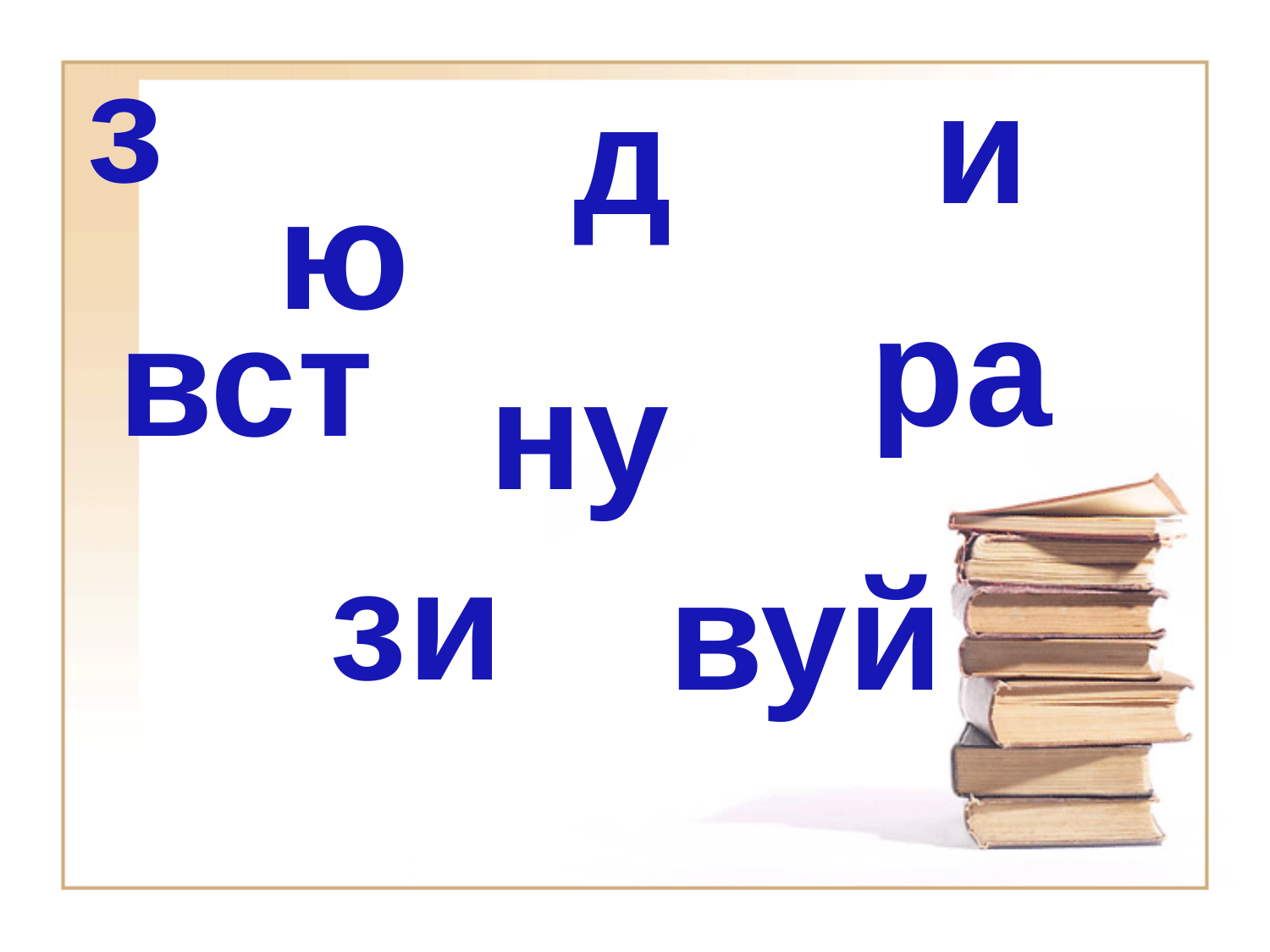

з
и
д
ю
ра
вст
ну
зи
вуй